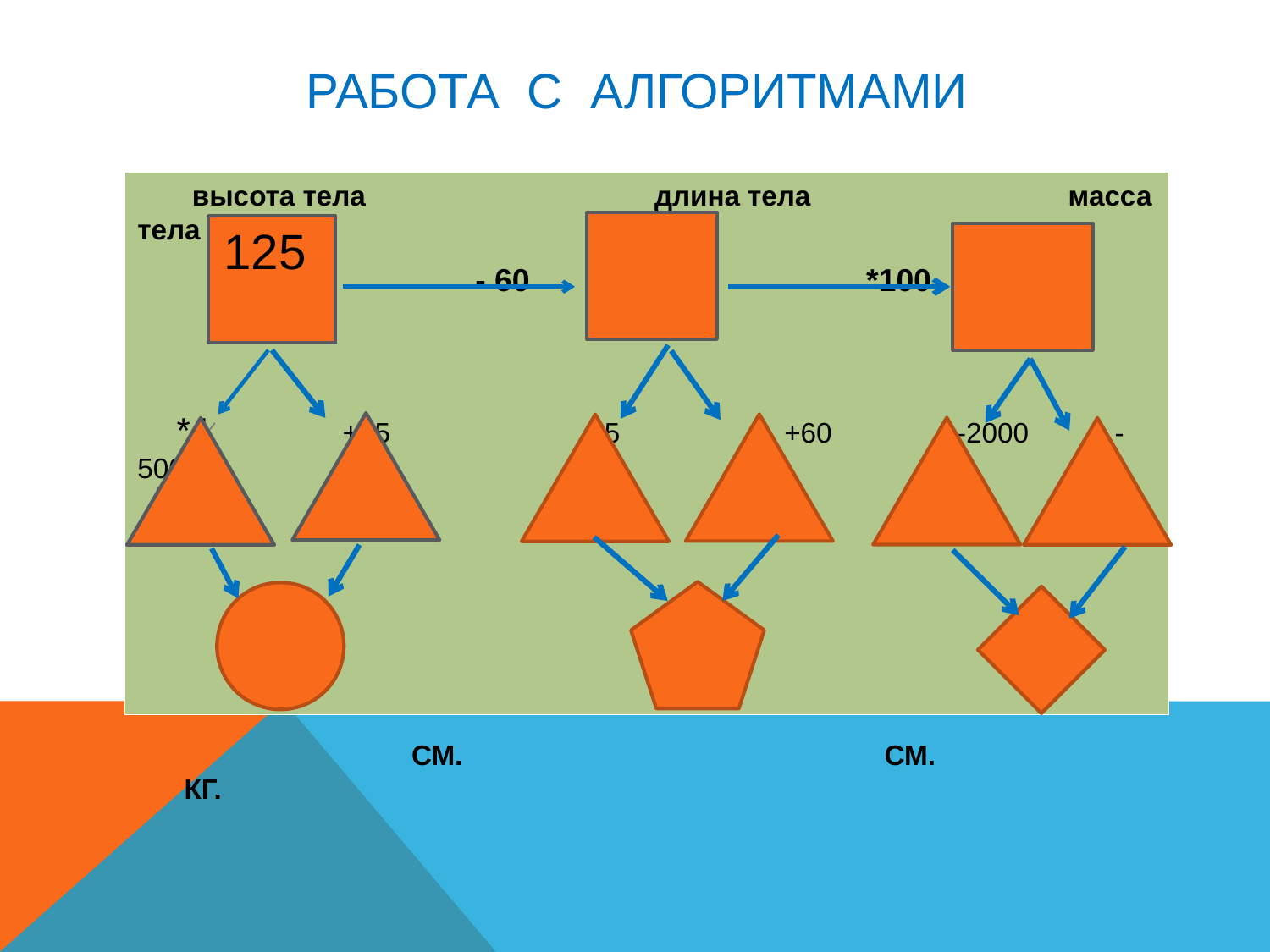

# Работа  с  алгоритмами
       высота тела                                     длина тела                                 масса тела
                                      - 60                                      *100
               12511

     *4                 +25                          *5                     +60                -2000           -5000

                                   СМ.                                                      СМ.                                   КГ.

125